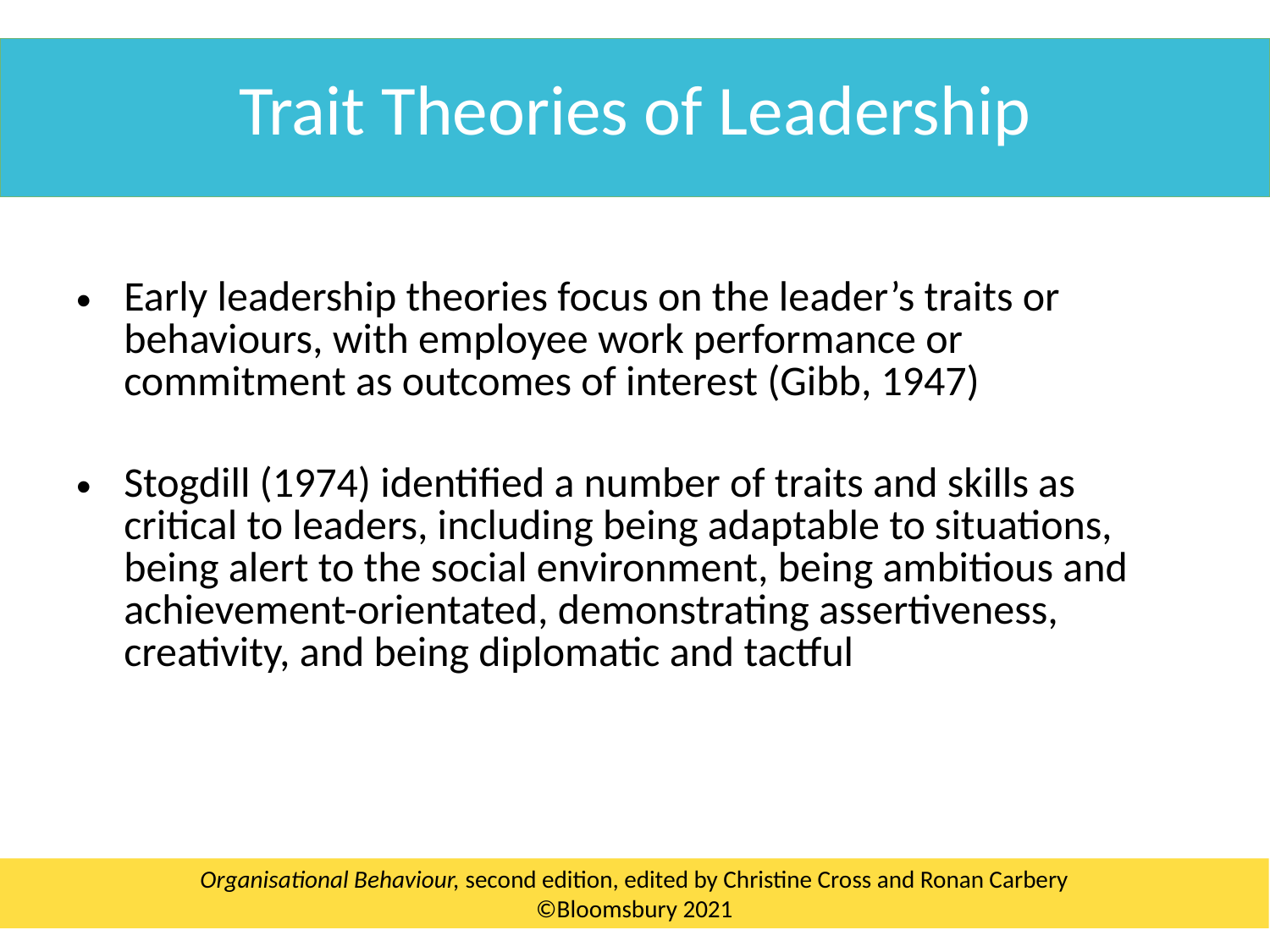

Trait Theories of Leadership

Early leadership theories focus on the leader’s traits or behaviours, with employee work performance or commitment as outcomes of interest (Gibb, 1947)

Stogdill (1974) identified a number of traits and skills as critical to leaders, including being adaptable to situations, being alert to the social environment, being ambitious and achievement-orientated, demonstrating assertiveness, creativity, and being diplomatic and tactful